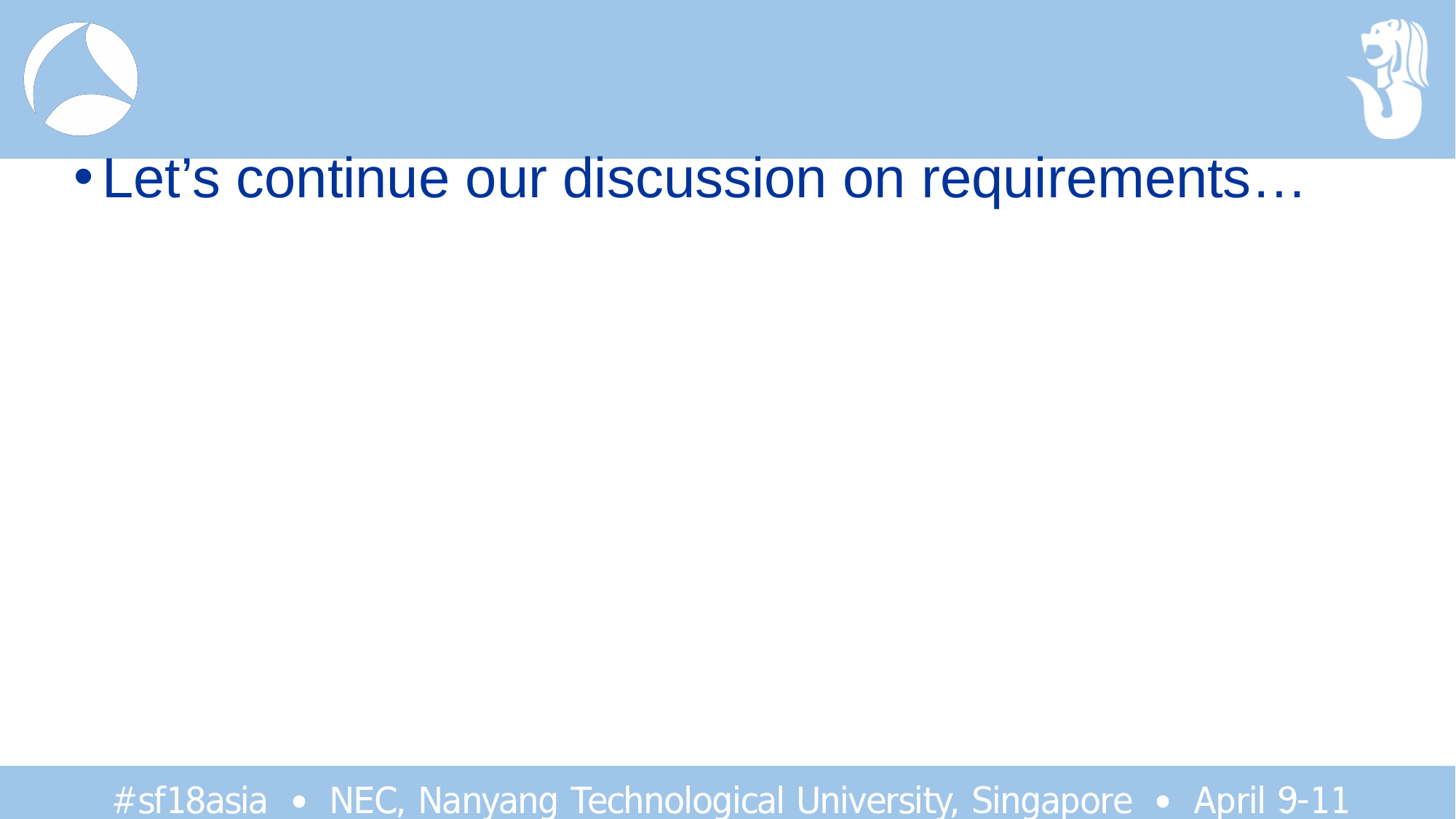

#
Let’s continue our discussion on requirements…